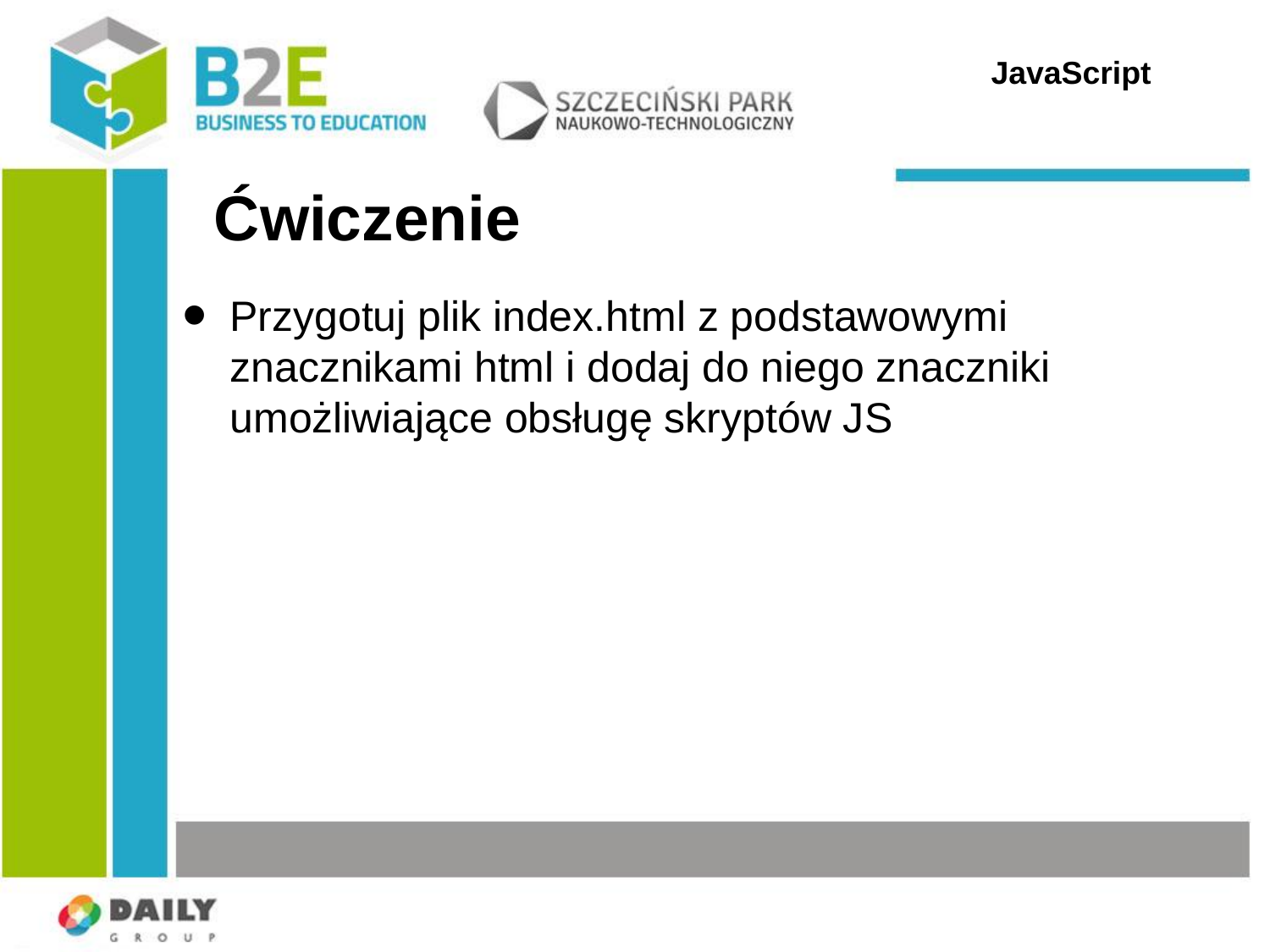

JavaScript
Ćwiczenie
Przygotuj plik index.html z podstawowymi znacznikami html i dodaj do niego znaczniki umożliwiające obsługę skryptów JS